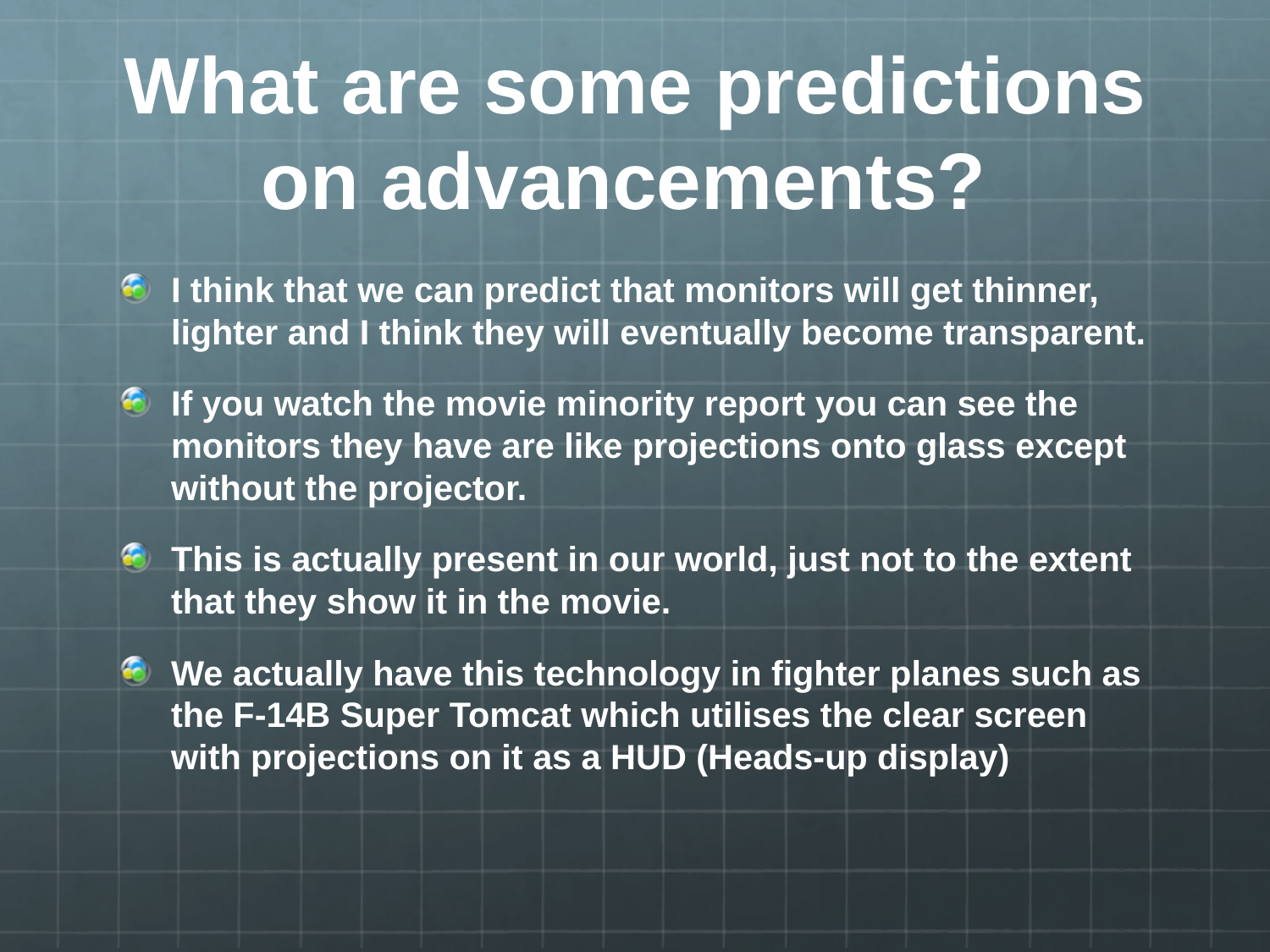

# What are some predictions on advancements?
I think that we can predict that monitors will get thinner, lighter and I think they will eventually become transparent.
If you watch the movie minority report you can see the monitors they have are like projections onto glass except without the projector.
This is actually present in our world, just not to the extent that they show it in the movie.
We actually have this technology in fighter planes such as the F-14B Super Tomcat which utilises the clear screen with projections on it as a HUD (Heads-up display)